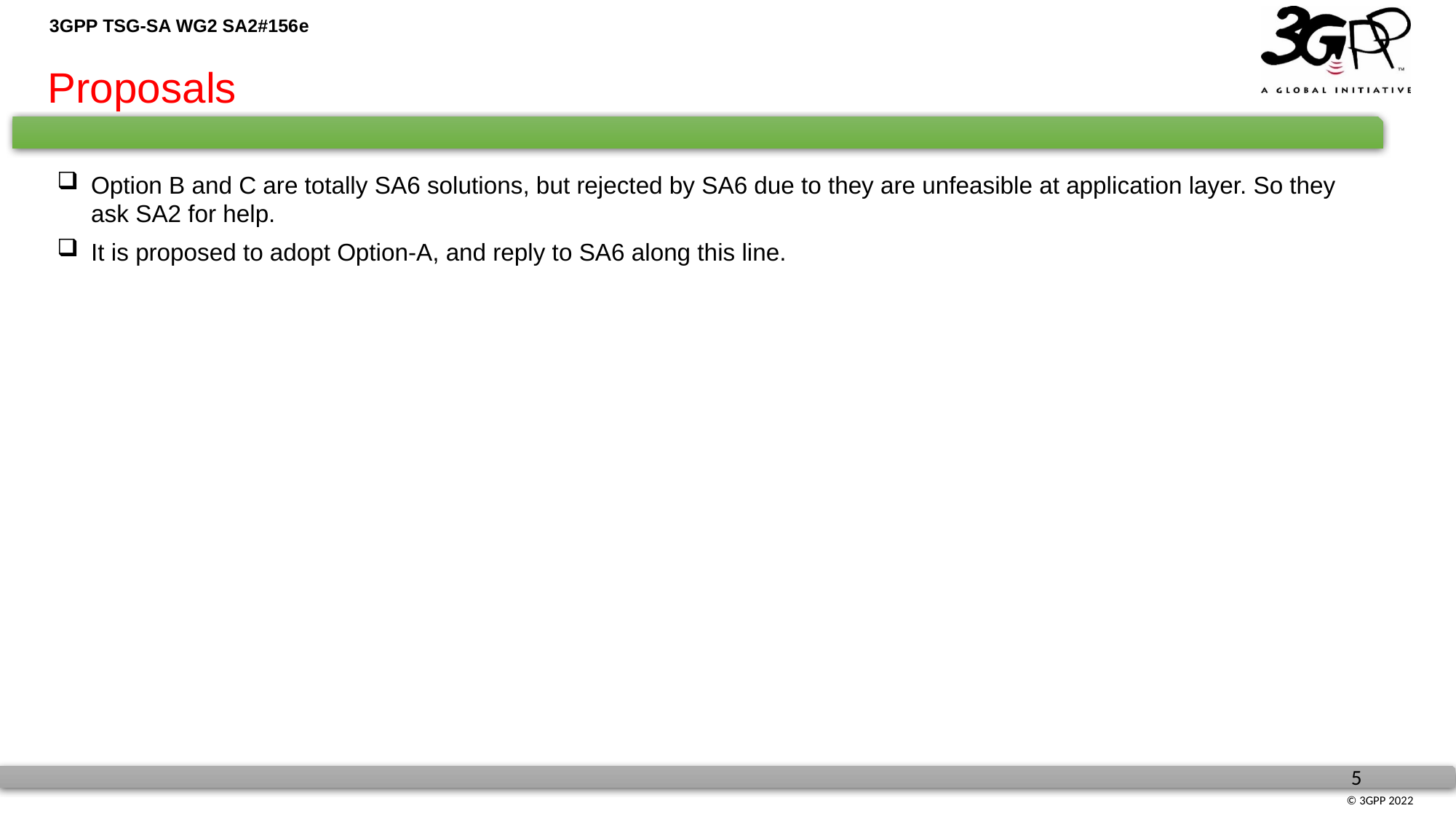

Proposals
Option B and C are totally SA6 solutions, but rejected by SA6 due to they are unfeasible at application layer. So they ask SA2 for help.
It is proposed to adopt Option-A, and reply to SA6 along this line.